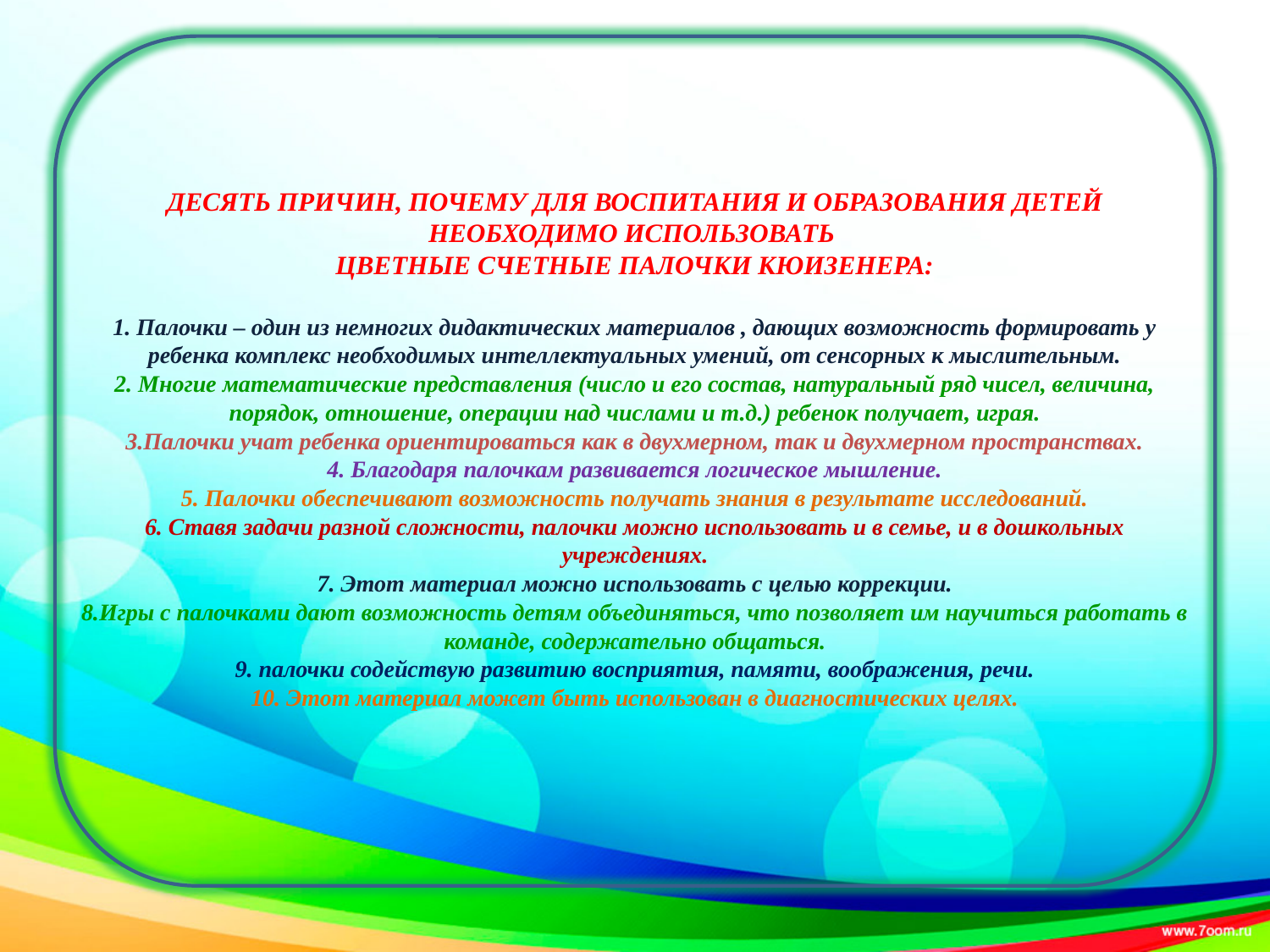

# ДЕСЯТЬ ПРИЧИН, ПОЧЕМУ ДЛЯ ВОСПИТАНИЯ И ОБРАЗОВАНИЯ ДЕТЕЙ НЕОБХОДИМО ИСПОЛЬЗОВАТЬ ЦВЕТНЫЕ СЧЕТНЫЕ ПАЛОЧКИ КЮИЗЕНЕРА: 1. Палочки – один из немногих дидактических материалов , дающих возможность формировать у ребенка комплекс необходимых интеллектуальных умений, от сенсорных к мыслительным. 2. Многие математические представления (число и его состав, натуральный ряд чисел, величина, порядок, отношение, операции над числами и т.д.) ребенок получает, играя. 3.Палочки учат ребенка ориентироваться как в двухмерном, так и двухмерном пространствах. 4. Благодаря палочкам развивается логическое мышление. 5. Палочки обеспечивают возможность получать знания в результате исследований. 6. Ставя задачи разной сложности, палочки можно использовать и в семье, и в дошкольных учреждениях. 7. Этот материал можно использовать с целью коррекции. 8.Игры с палочками дают возможность детям объединяться, что позволяет им научиться работать в команде, содержательно общаться. 9. палочки содействую развитию восприятия, памяти, воображения, речи. 10. Этот материал может быть использован в диагностических целях.